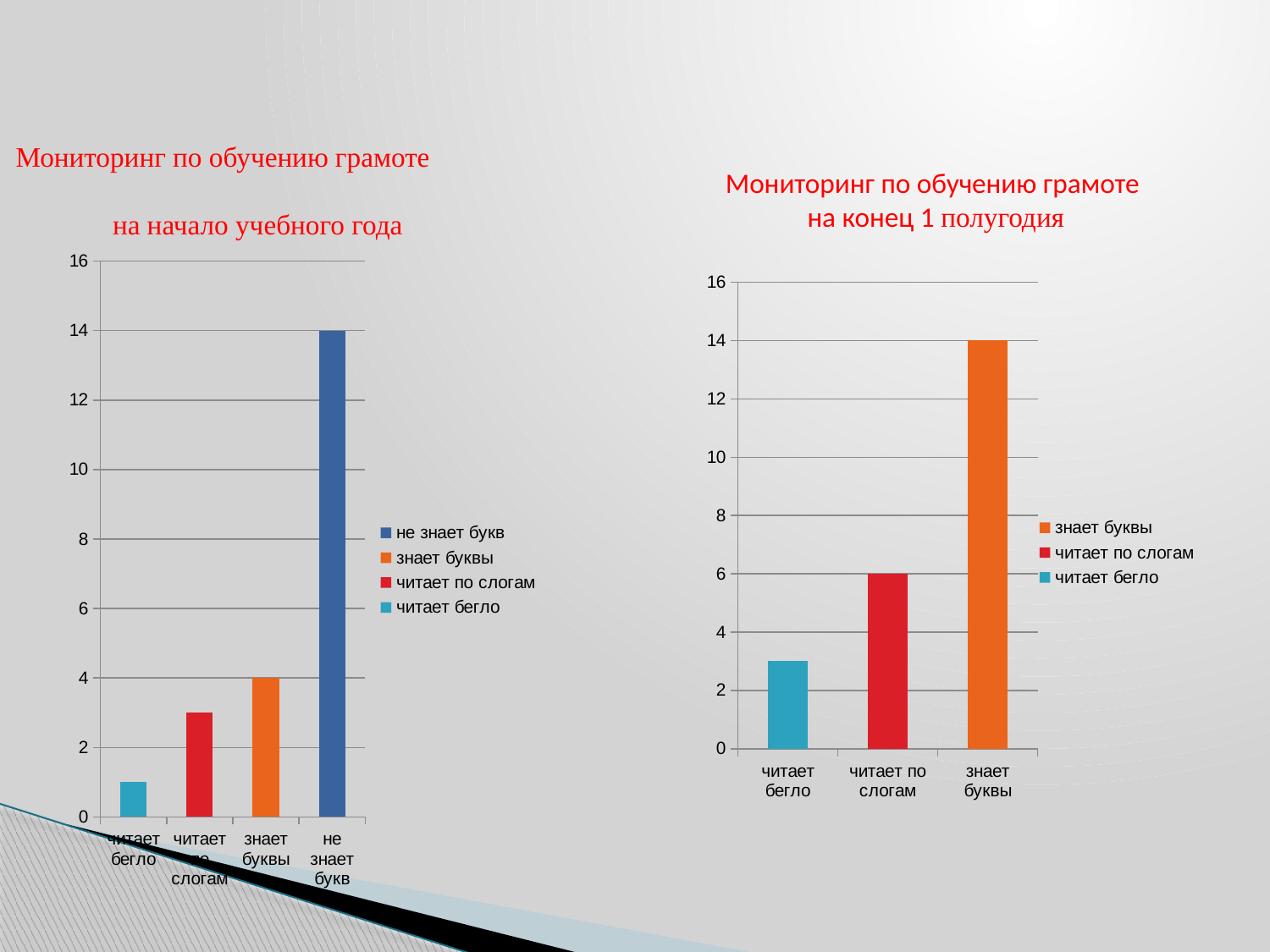

Мониторинг по обучению грамоте
на начало учебного года
Мониторинг по обучению грамоте
 на конец 1 полугодия

### Chart

| Category | читает бегло | читает по слогам | знает буквы | не знает букв |
|---|---|---|---|---|
| читает бегло | 1.0 | None | None | None |
| читает по слогам | None | 3.0 | None | None |
| знает буквы | None | None | 4.0 | None |
| не знает букв | None | None | None | 14.0 |

### Chart

| Category | читает бегло | читает по слогам | знает буквы |
|---|---|---|---|
| читает бегло | 3.0 | None | None |
| читает по слогам | None | 6.0 | None |
| знает буквы | None | None | 14.0 |